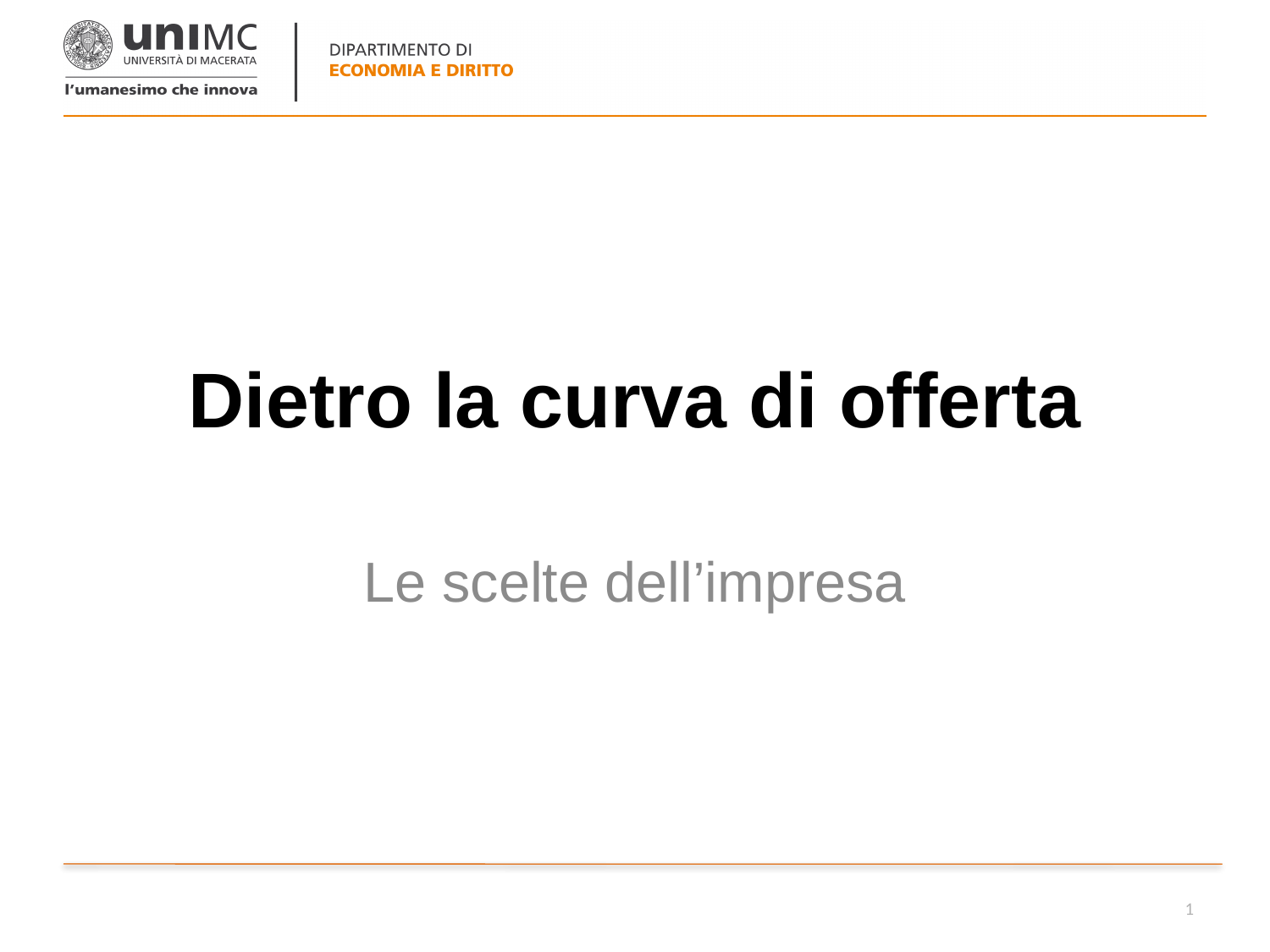

1
# Dietro la curva di offerta
Le scelte dell’impresa